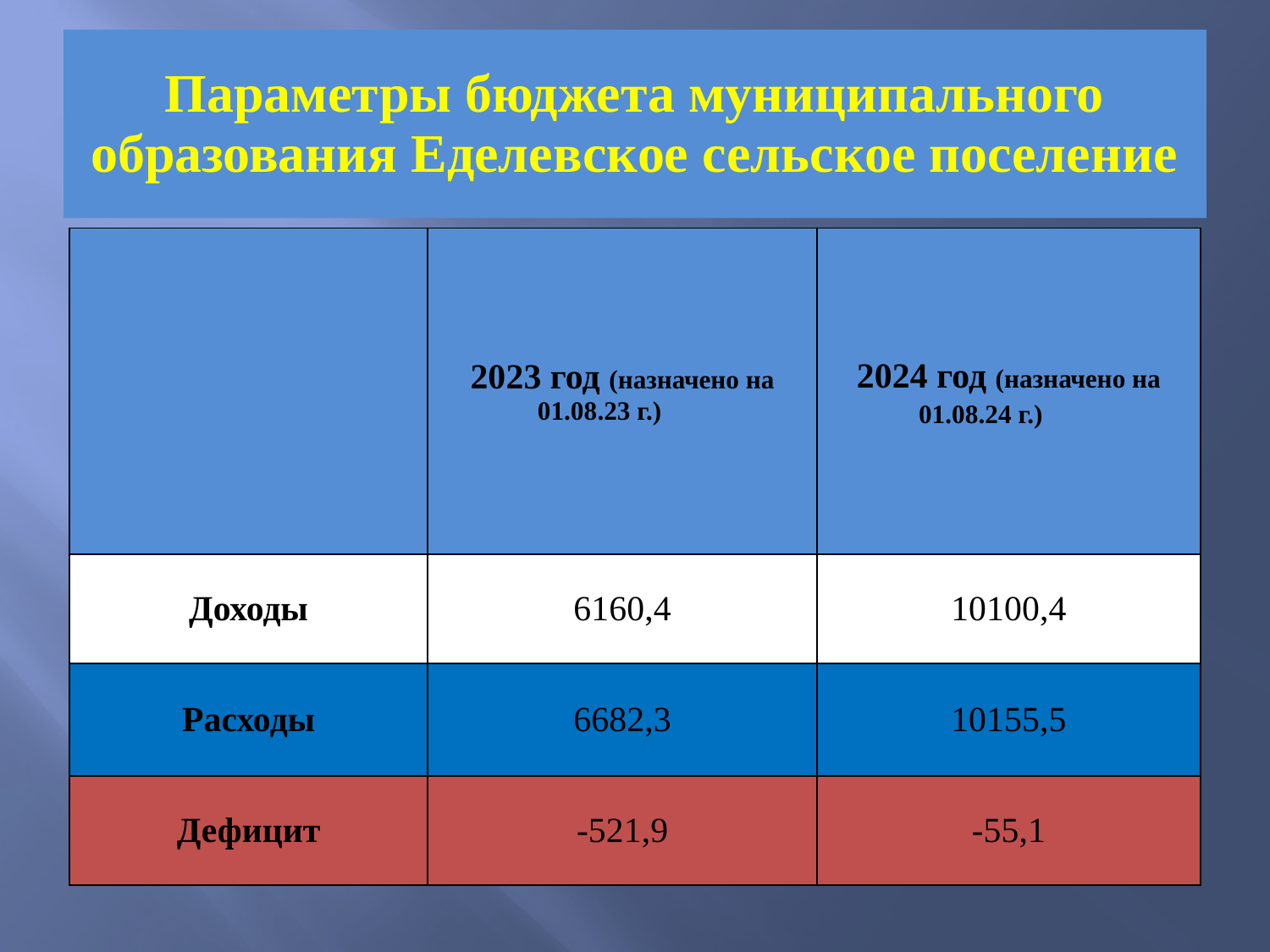

# Параметры бюджета муниципального образования Еделевское сельское поселение
|  | 2023 год (назначено на 01.08.23 г.) | 2024 год (назначено на 01.08.24 г.) |
| --- | --- | --- |
| Доходы | 6160,4 | 10100,4 |
| Расходы | 6682,3 | 10155,5 |
| Дефицит | -521,9 | -55,1 |